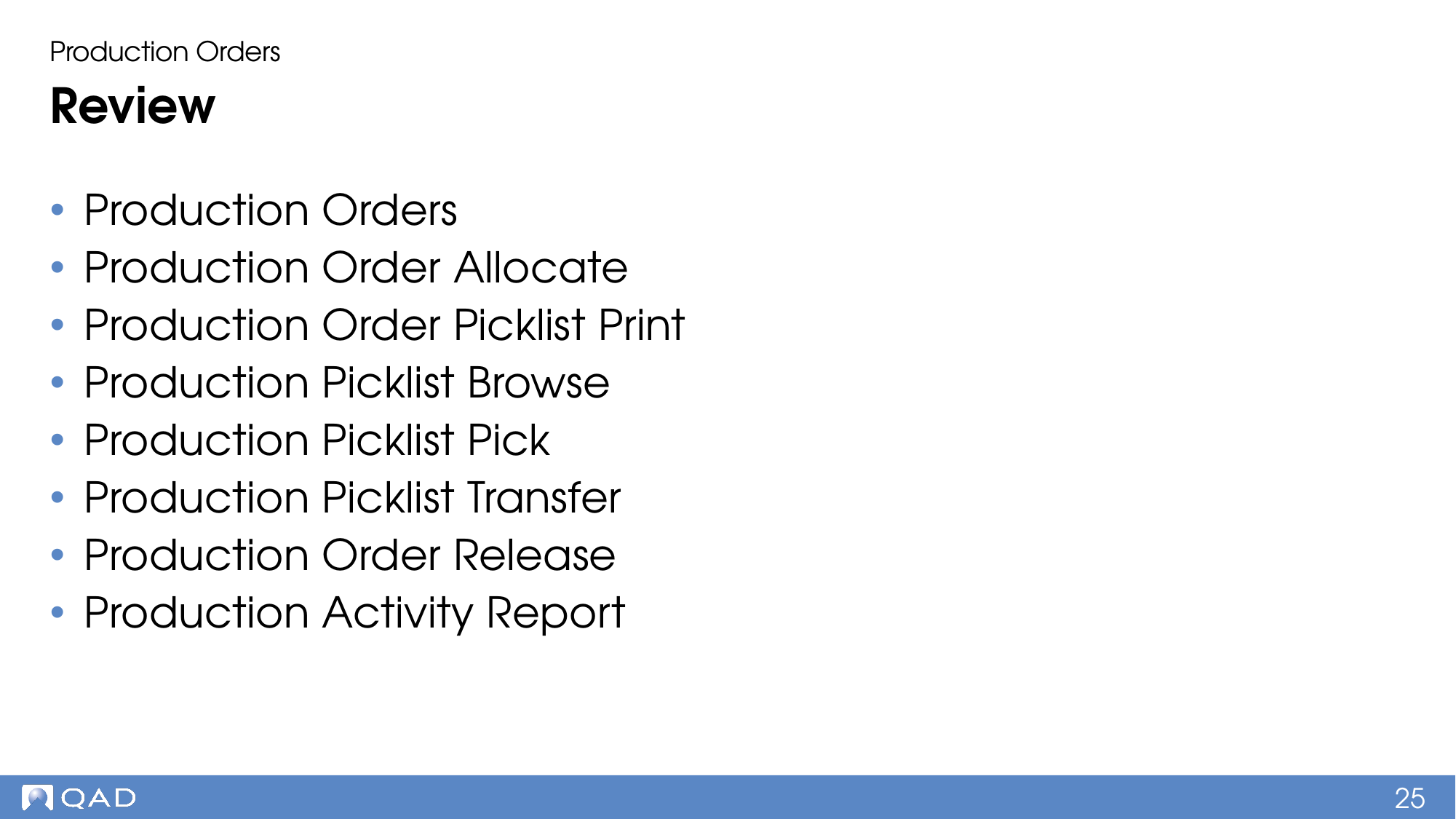

Production Orders
# Review
Production Orders
Production Order Allocate
Production Order Picklist Print
Production Picklist Browse
Production Picklist Pick
Production Picklist Transfer
Production Order Release
Production Activity Report
25